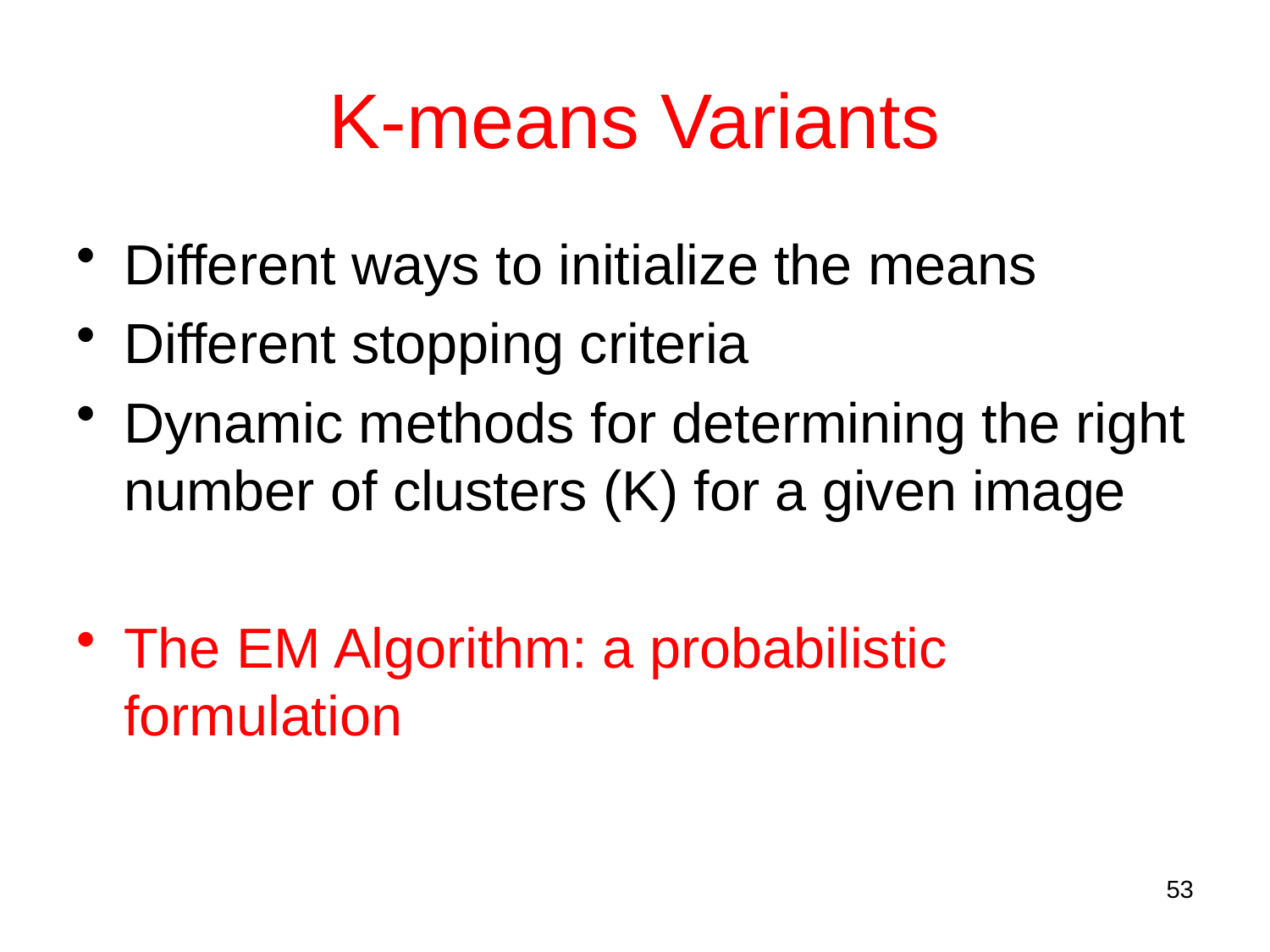

# K-means Variants
Different ways to initialize the means
Different stopping criteria
Dynamic methods for determining the right number of clusters (K) for a given image

The EM Algorithm: a probabilistic formulation
53